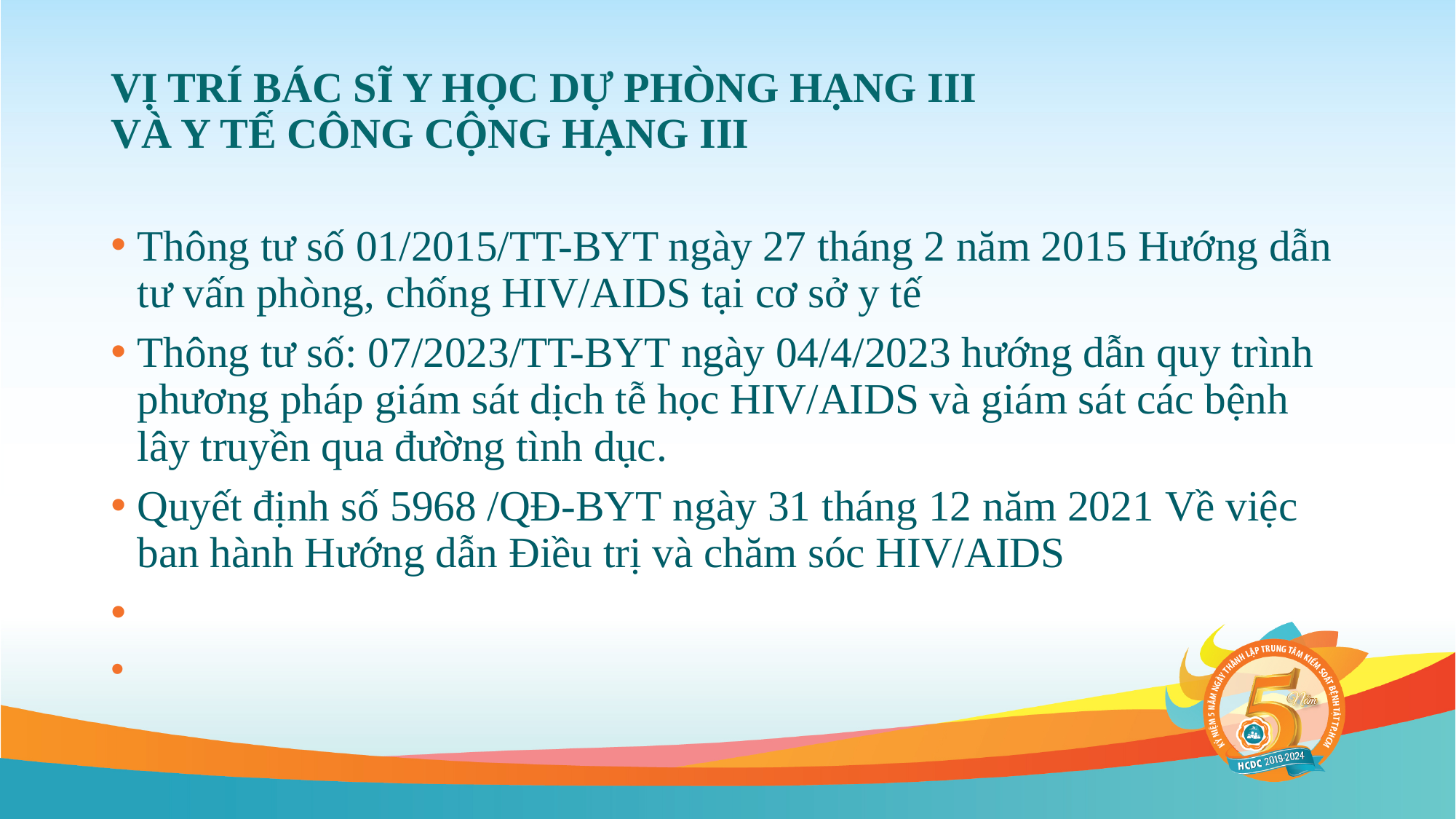

# VỊ TRÍ BÁC SĨ Y HỌC DỰ PHÒNG HẠNG III VÀ Y TẾ CÔNG CỘNG HẠNG III
Thông tư số 01/2015/TT-BYT ngày 27 tháng 2 năm 2015 Hướng dẫn tư vấn phòng, chống HIV/AIDS tại cơ sở y tế
Thông tư số: 07/2023/TT-BYT ngày 04/4/2023 hướng dẫn quy trình phương pháp giám sát dịch tễ học HIV/AIDS và giám sát các bệnh lây truyền qua đường tình dục.
Quyết định số 5968 /QĐ-BYT ngày 31 tháng 12 năm 2021 Về việc ban hành Hướng dẫn Điều trị và chăm sóc HIV/AIDS